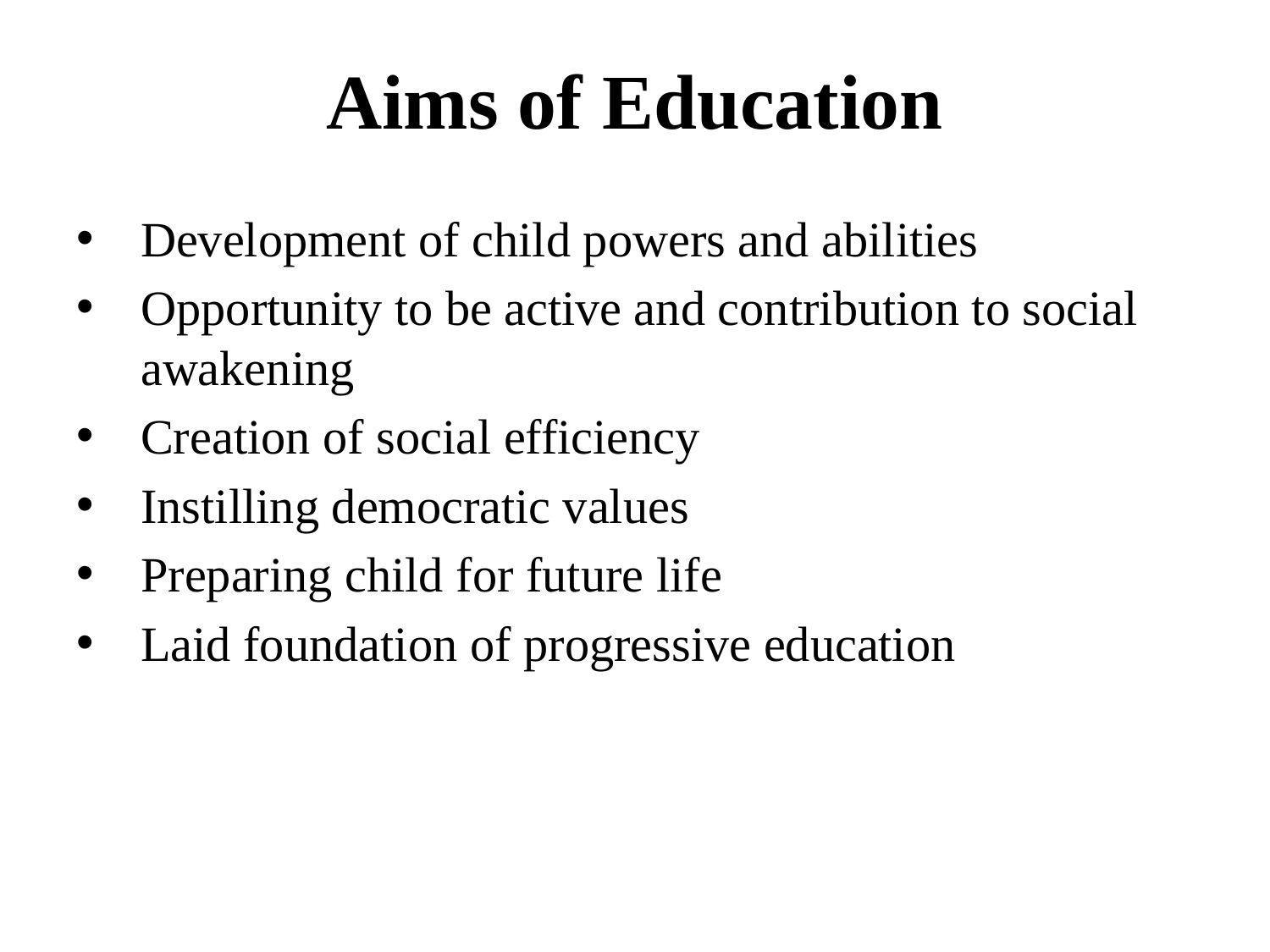

# Aims of Education
Development of child powers and abilities
Opportunity to be active and contribution to social awakening
Creation of social efficiency
Instilling democratic values
Preparing child for future life
Laid foundation of progressive education